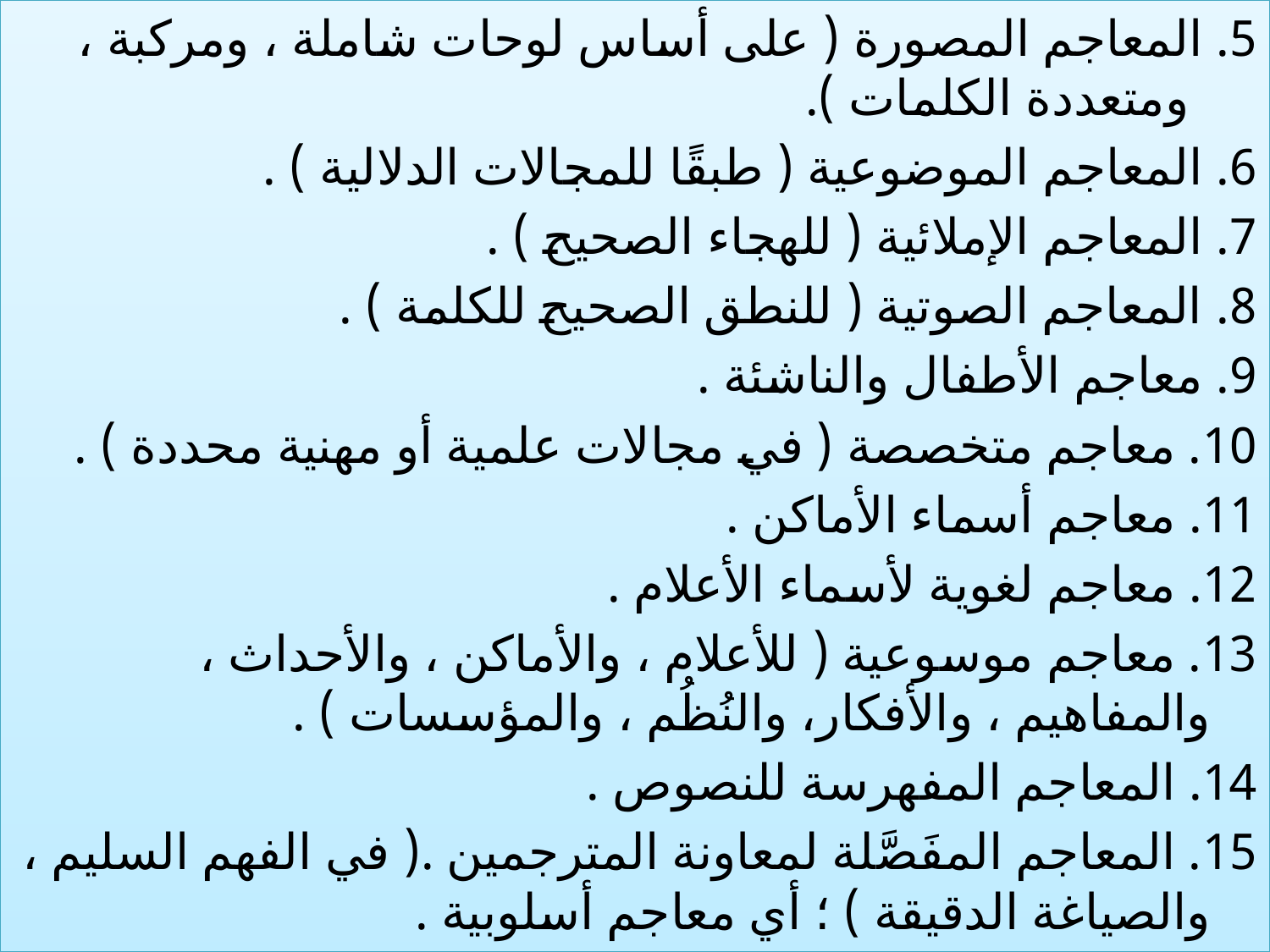

5. المعاجم المصورة ( على أساس لوحات شاملة ، ومركبة ، ومتعددة الكلمات ).
6. المعاجم الموضوعية ( طبقًا للمجالات الدلالية ) .
7. المعاجم الإملائية ( للهجاء الصحيح ) .
8. المعاجم الصوتية ( للنطق الصحيح للكلمة ) .
9. معاجم الأطفال والناشئة .
10. معاجم متخصصة ( في مجالات علمية أو مهنية محددة ) .
11. معاجم أسماء الأماكن .
12. معاجم لغوية لأسماء الأعلام .
13. معاجم موسوعية ( للأعلام ، والأماكن ، والأحداث ، والمفاهيم ، والأفكار، والنُظُم ، والمؤسسات ) .
14. المعاجم المفهرسة للنصوص .
15. المعاجم المفَصَّلة لمعاونة المترجمين .( في الفهم السليم ، والصياغة الدقيقة ) ؛ أي معاجم أسلوبية .